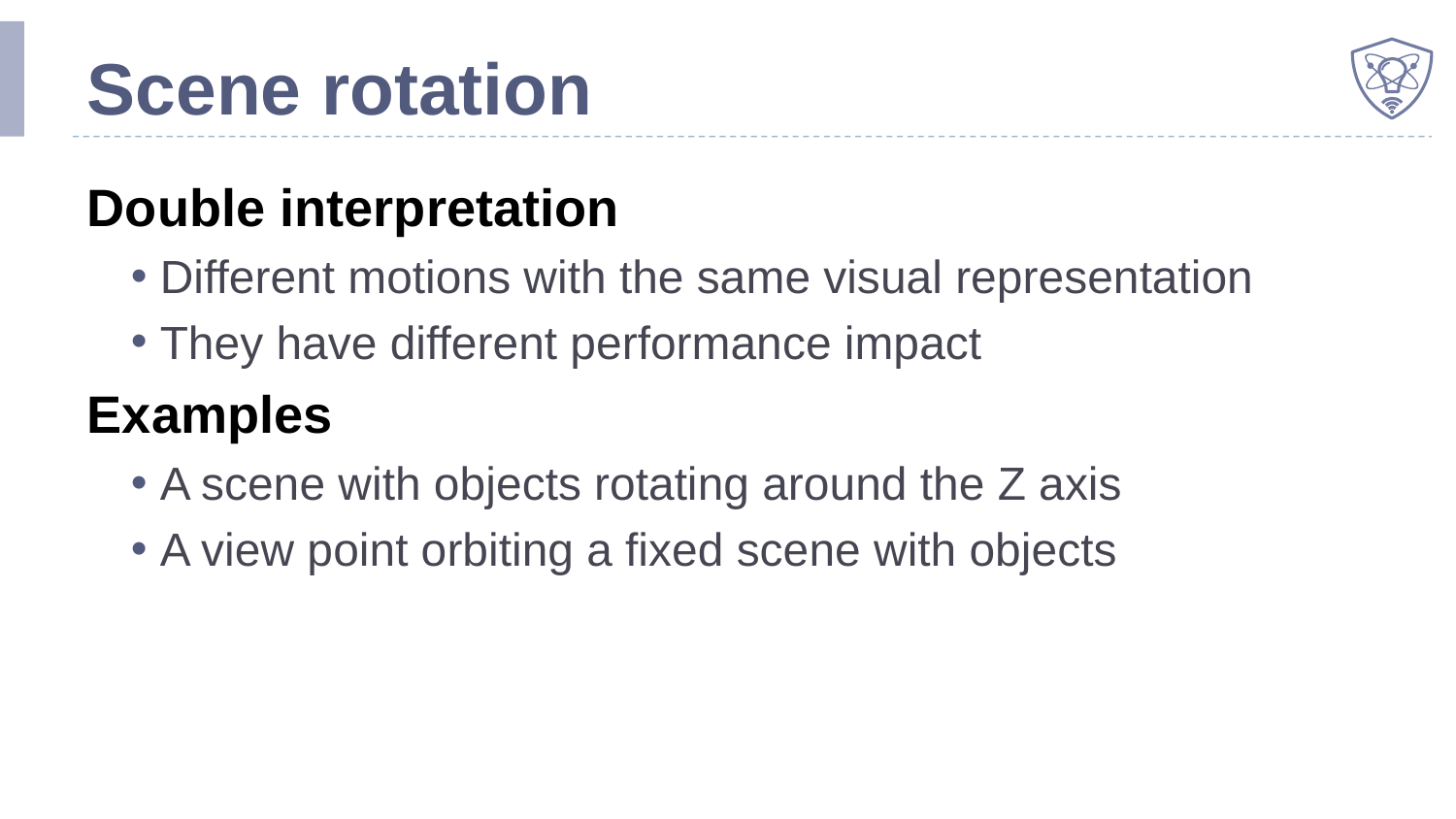

# Scene rotation
Double interpretation
Different motions with the same visual representation
They have different performance impact
Examples
A scene with objects rotating around the Z axis
A view point orbiting a fixed scene with objects